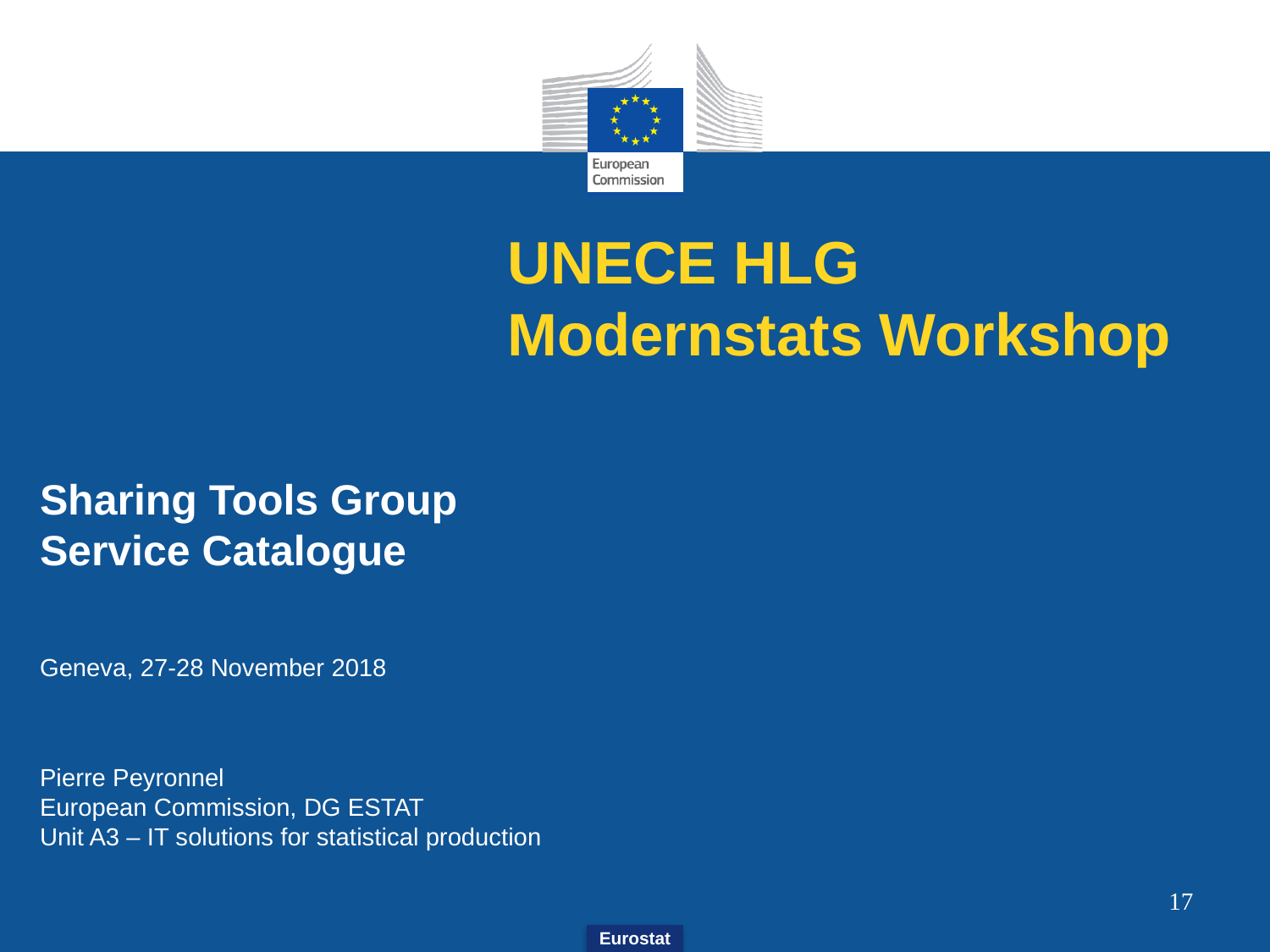

# UNECE HLG Modernstats Workshop
Sharing Tools Group
Service Catalogue
Geneva, 27-28 November 2018

Pierre Peyronnel
European Commission, DG ESTAT
Unit A3 – IT solutions for statistical production
17